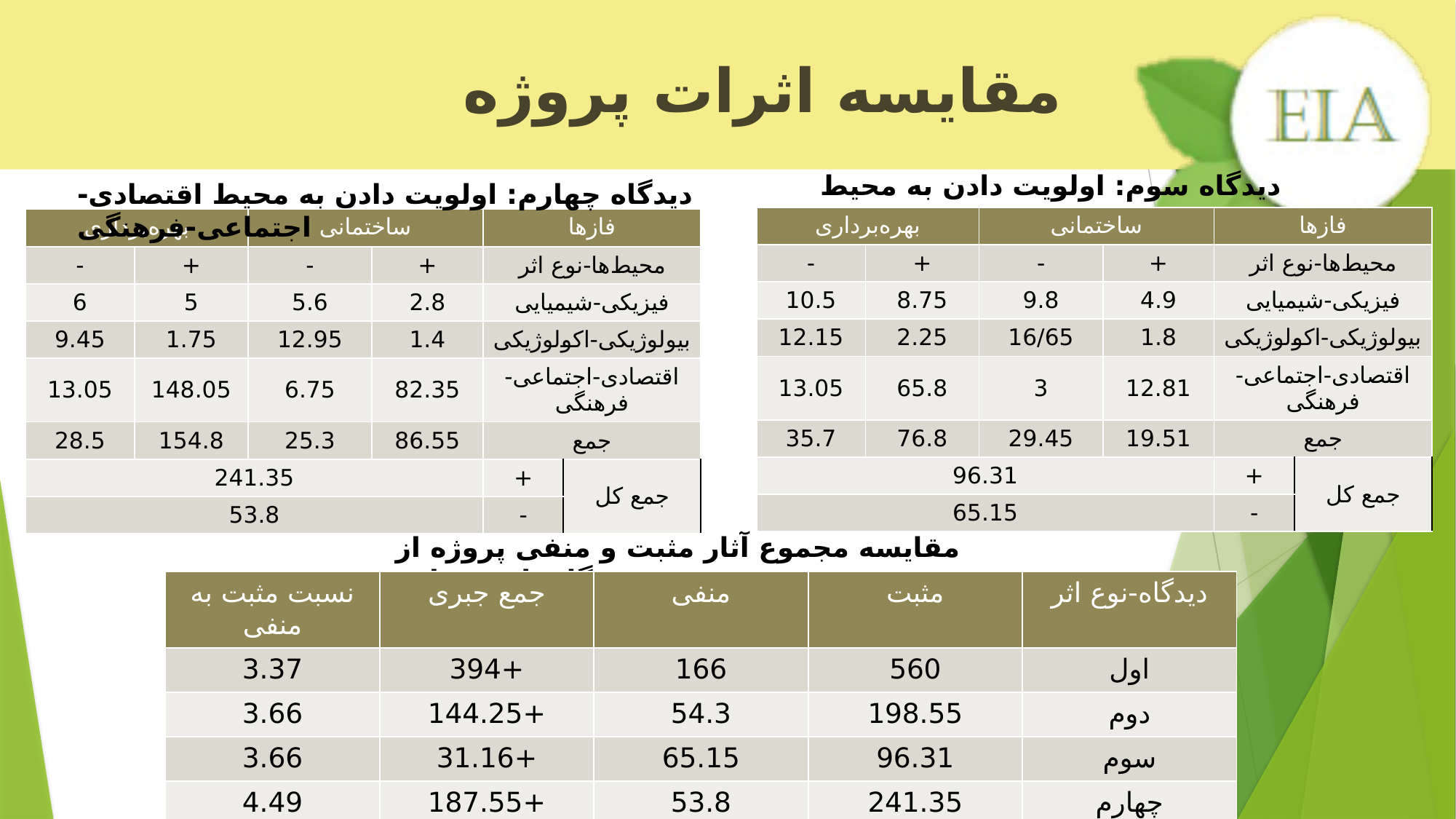

مقایسه اثرات پروژه
دیدگاه سوم: اولویت دادن به محیط فیزیکی-اکولوژیکی
دیدگاه چهارم: اولویت دادن به محیط اقتصادی-اجتماعی-فرهنگی
| بهره‌برداری |  | ساختمانی |  | فازها |  |
| --- | --- | --- | --- | --- | --- |
| - | + | - | + | محیط‌ها-نوع اثر |  |
| 10.5 | 8.75 | 9.8 | 4.9 | فیزیکی-شیمیایی |  |
| 12.15 | 2.25 | 16/65 | 1.8 | بیولوژیکی-اکولوژیکی |  |
| 13.05 | 65.8 | 3 | 12.81 | اقتصادی-اجتماعی-فرهنگی |  |
| 35.7 | 76.8 | 29.45 | 19.51 | جمع |  |
| 96.31 |  |  |  | + | جمع کل |
| 65.15 |  |  |  | - |  |
| بهره‌برداری |  | ساختمانی |  | فازها |  |
| --- | --- | --- | --- | --- | --- |
| - | + | - | + | محیط‌ها-نوع اثر |  |
| 6 | 5 | 5.6 | 2.8 | فیزیکی-شیمیایی |  |
| 9.45 | 1.75 | 12.95 | 1.4 | بیولوژیکی-اکولوژیکی |  |
| 13.05 | 148.05 | 6.75 | 82.35 | اقتصادی-اجتماعی-فرهنگی |  |
| 28.5 | 154.8 | 25.3 | 86.55 | جمع |  |
| 241.35 |  |  |  | + | جمع کل |
| 53.8 |  |  |  | - |  |
مقایسه مجموع آثار مثبت و منفی پروژه از دیدگاه‌های مختلف
| نسبت مثبت به منفی | جمع جبری | منفی | مثبت | دیدگاه-نوع اثر |
| --- | --- | --- | --- | --- |
| 3.37 | +394 | 166 | 560 | اول |
| 3.66 | +144.25 | 54.3 | 198.55 | دوم |
| 3.66 | +31.16 | 65.15 | 96.31 | سوم |
| 4.49 | +187.55 | 53.8 | 241.35 | چهارم |